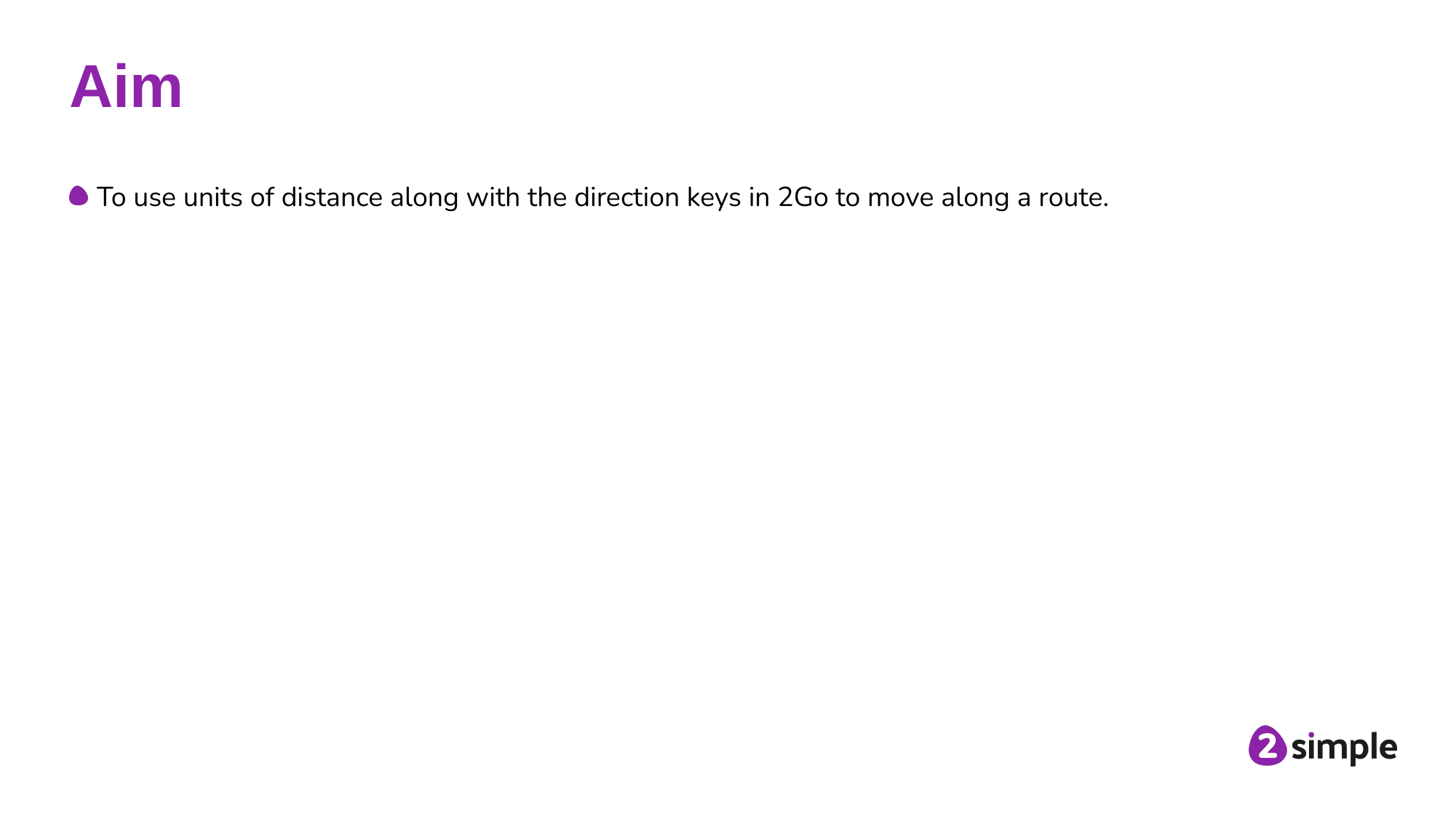

# Aim
To use units of distance along with the direction keys in 2Go to move along a route.